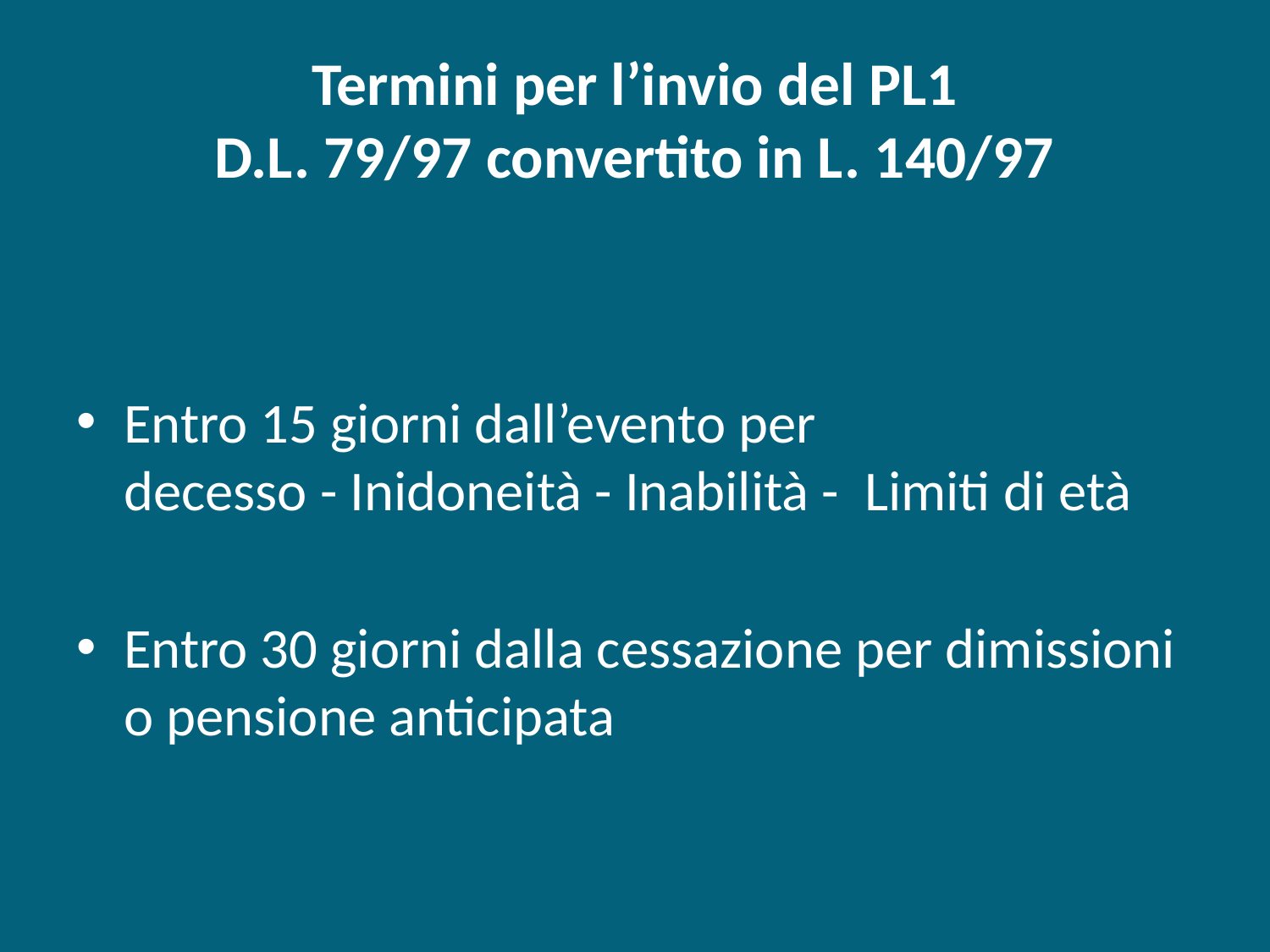

# Termini per l’invio del PL1 D.L. 79/97 convertito in L. 140/97

Entro 15 giorni dall’evento per
decesso - Inidoneità - Inabilità -  Limiti di età

Entro 30 giorni dalla cessazione per dimissioni
o pensione anticipata